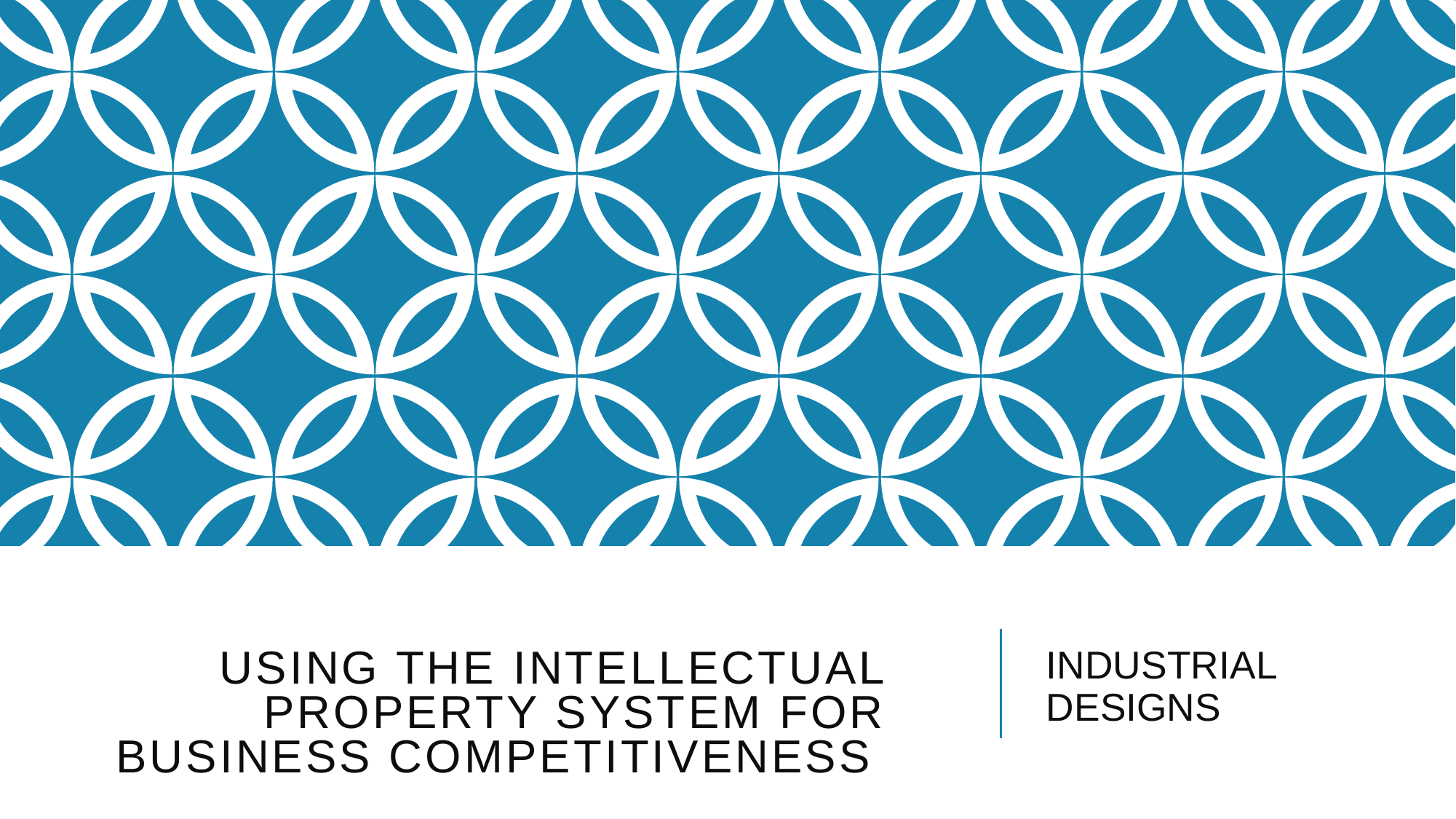

INDUSTRIAL DESIGNS
# USING THE INTELLECTUAL PROPERTY SYSTEM FOR BUSINESS COMPETITIVENESS